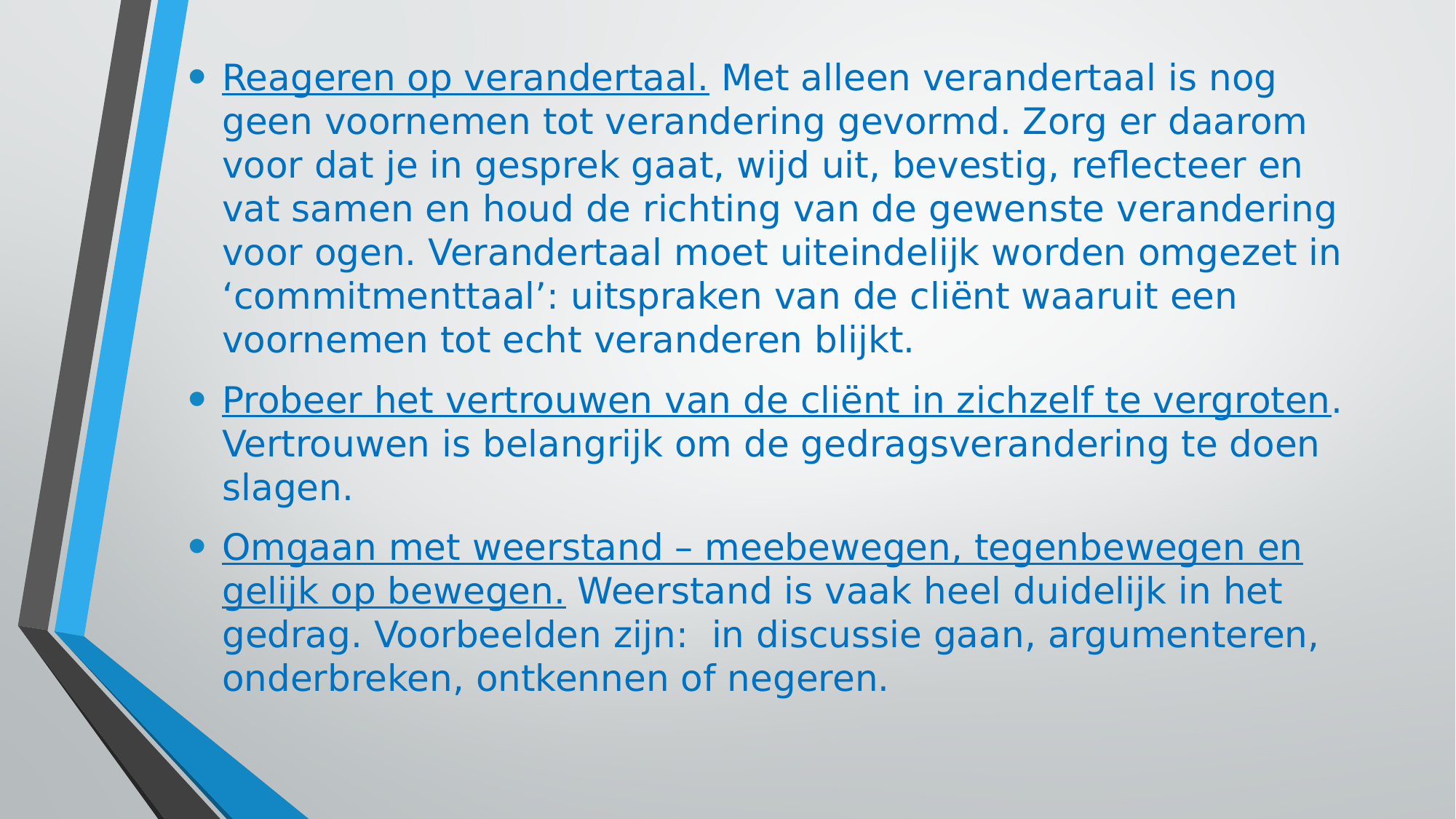

Reageren op verandertaal. Met alleen verandertaal is nog geen voornemen tot verandering gevormd. Zorg er daarom voor dat je in gesprek gaat, wijd uit, bevestig, reflecteer en vat samen en houd de richting van de gewenste verandering voor ogen. Verandertaal moet uiteindelijk worden omgezet in ‘commitmenttaal’: uitspraken van de cliënt waaruit een voornemen tot echt veranderen blijkt.
Probeer het vertrouwen van de cliënt in zichzelf te vergroten. Vertrouwen is belangrijk om de gedragsverandering te doen slagen.
Omgaan met weerstand – meebewegen, tegenbewegen en gelijk op bewegen. Weerstand is vaak heel duidelijk in het gedrag. Voorbeelden zijn:  in discussie gaan, argumenteren, onderbreken, ontkennen of negeren.